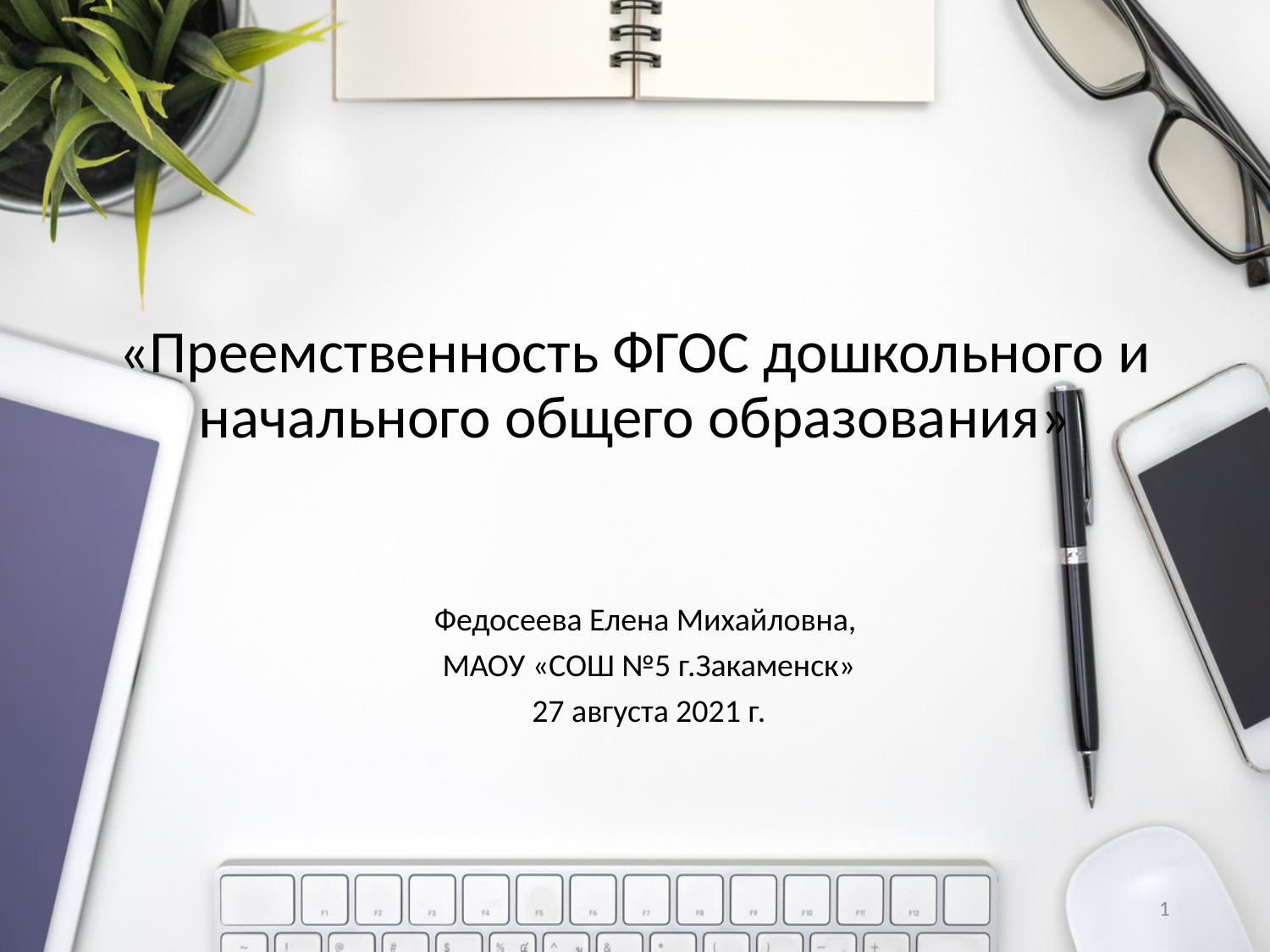

# «Преемственность ФГОС дошкольного и начального общего образования»

Федосеева Елена Михайловна,
МАОУ «СОШ №5 г.Закаменск»
27 августа 2021 г.
1